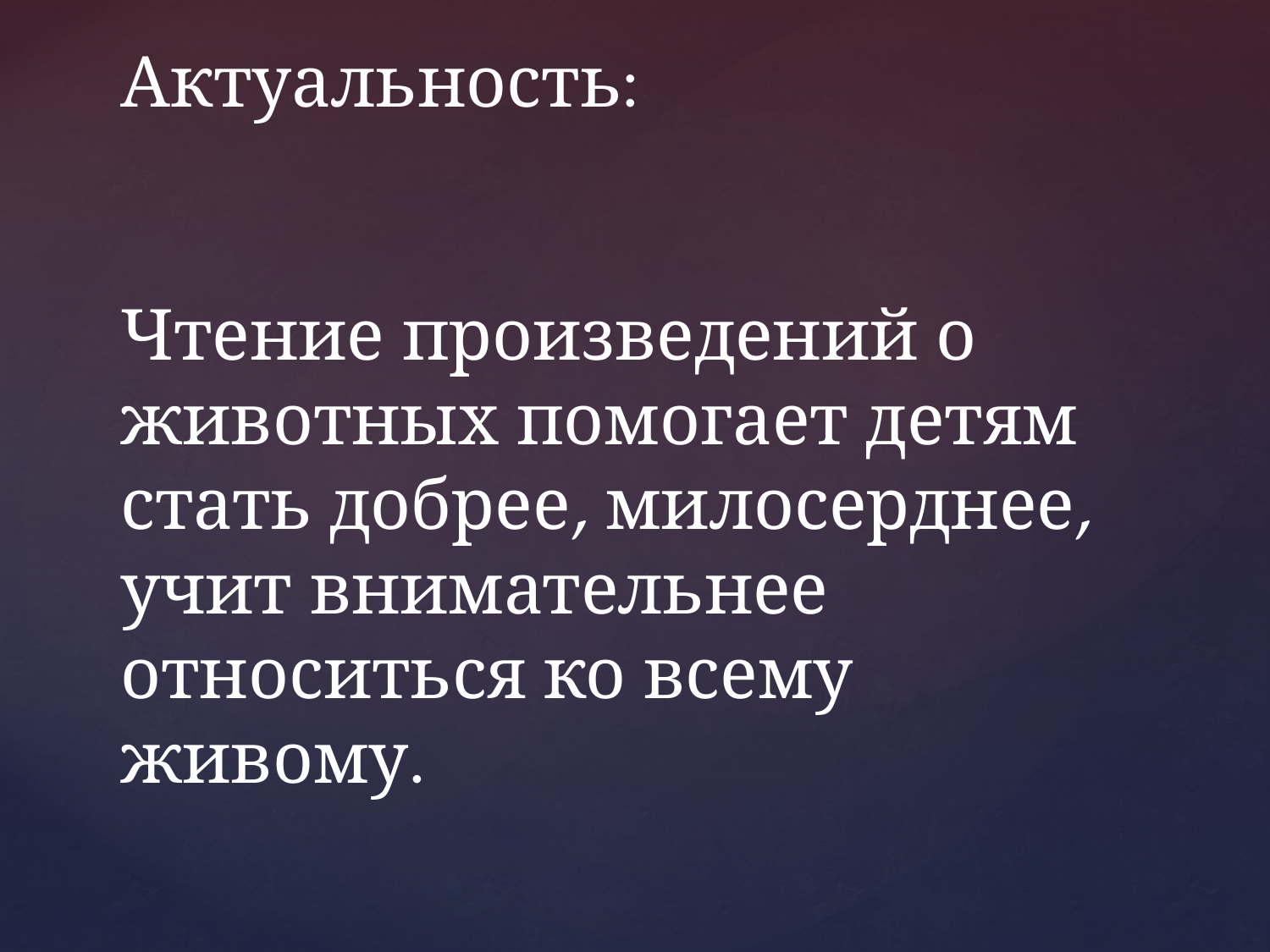

# Актуальность: Чтение произведений о животных помогает детям  стать добрее, милосерднее, учит внимательнее относиться ко всему живому.